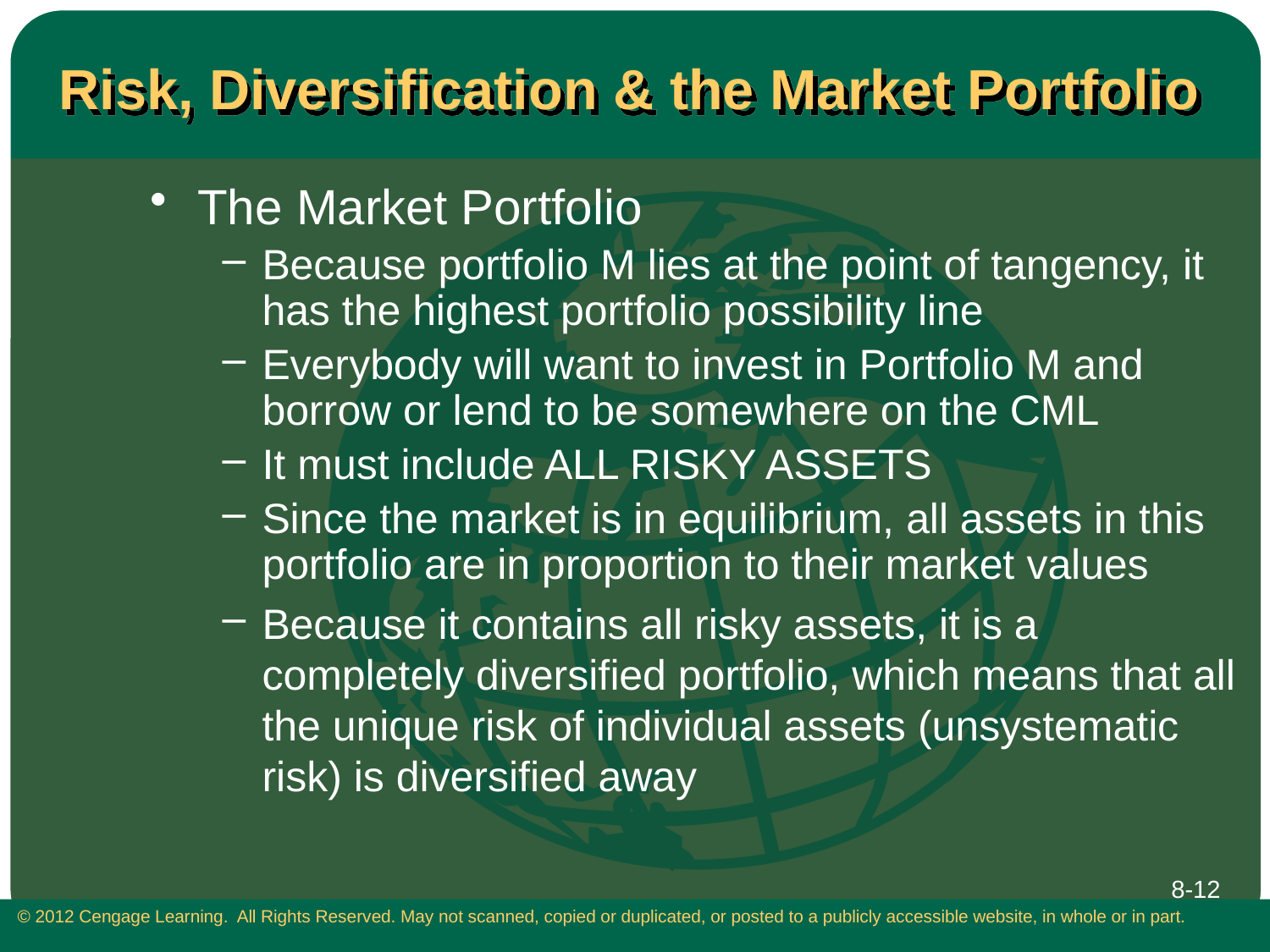

# Risk, Diversification & the Market Portfolio
The Market Portfolio
Because portfolio M lies at the point of tangency, it has the highest portfolio possibility line
Everybody will want to invest in Portfolio M and borrow or lend to be somewhere on the CML
It must include ALL RISKY ASSETS
Since the market is in equilibrium, all assets in this portfolio are in proportion to their market values
Because it contains all risky assets, it is a completely diversified portfolio, which means that all the unique risk of individual assets (unsystematic risk) is diversified away

8-12
 © 2012 Cengage Learning.  All Rights Reserved. May not scanned, copied or duplicated, or posted to a publicly accessible website, in whole or in part.